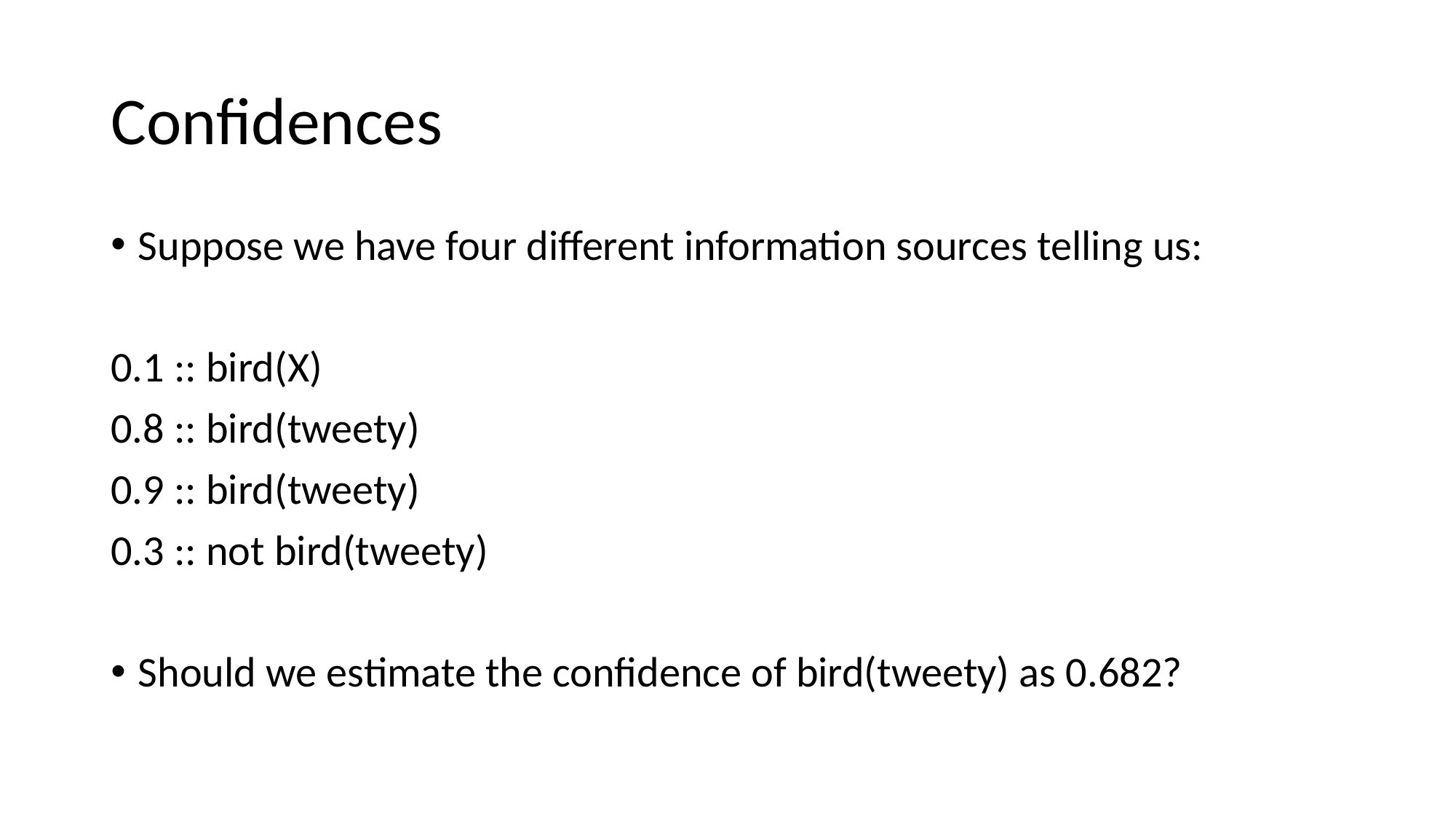

# Confidences
Suppose we have four different information sources telling us:

0.1 :: bird(X)
0.8 :: bird(tweety)
0.9 :: bird(tweety)
0.3 :: not bird(tweety)

Should we estimate the confidence of bird(tweety) as 0.682?